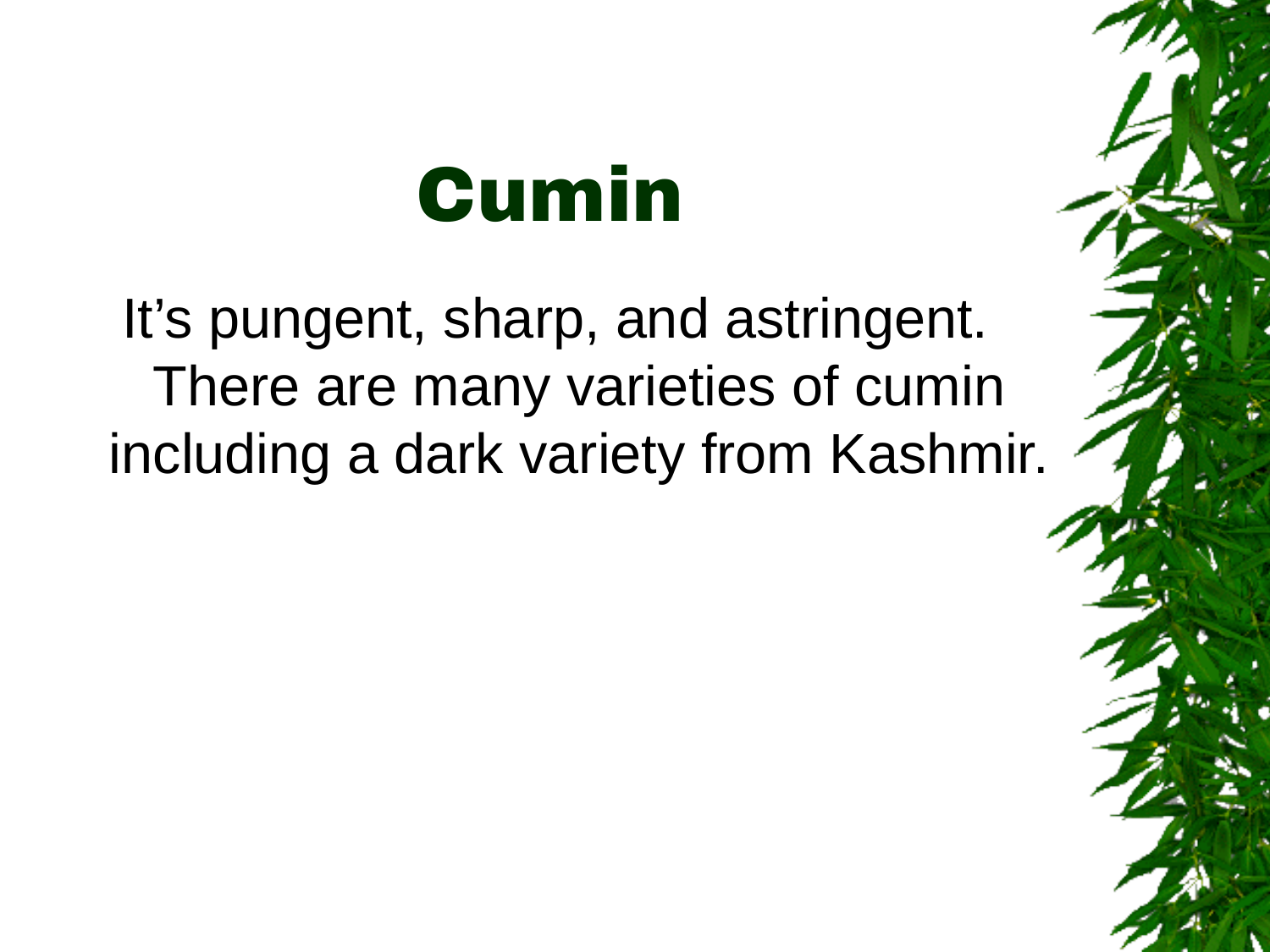

# Cumin
It’s pungent, sharp, and astringent. There are many varieties of cumin including a dark variety from Kashmir.